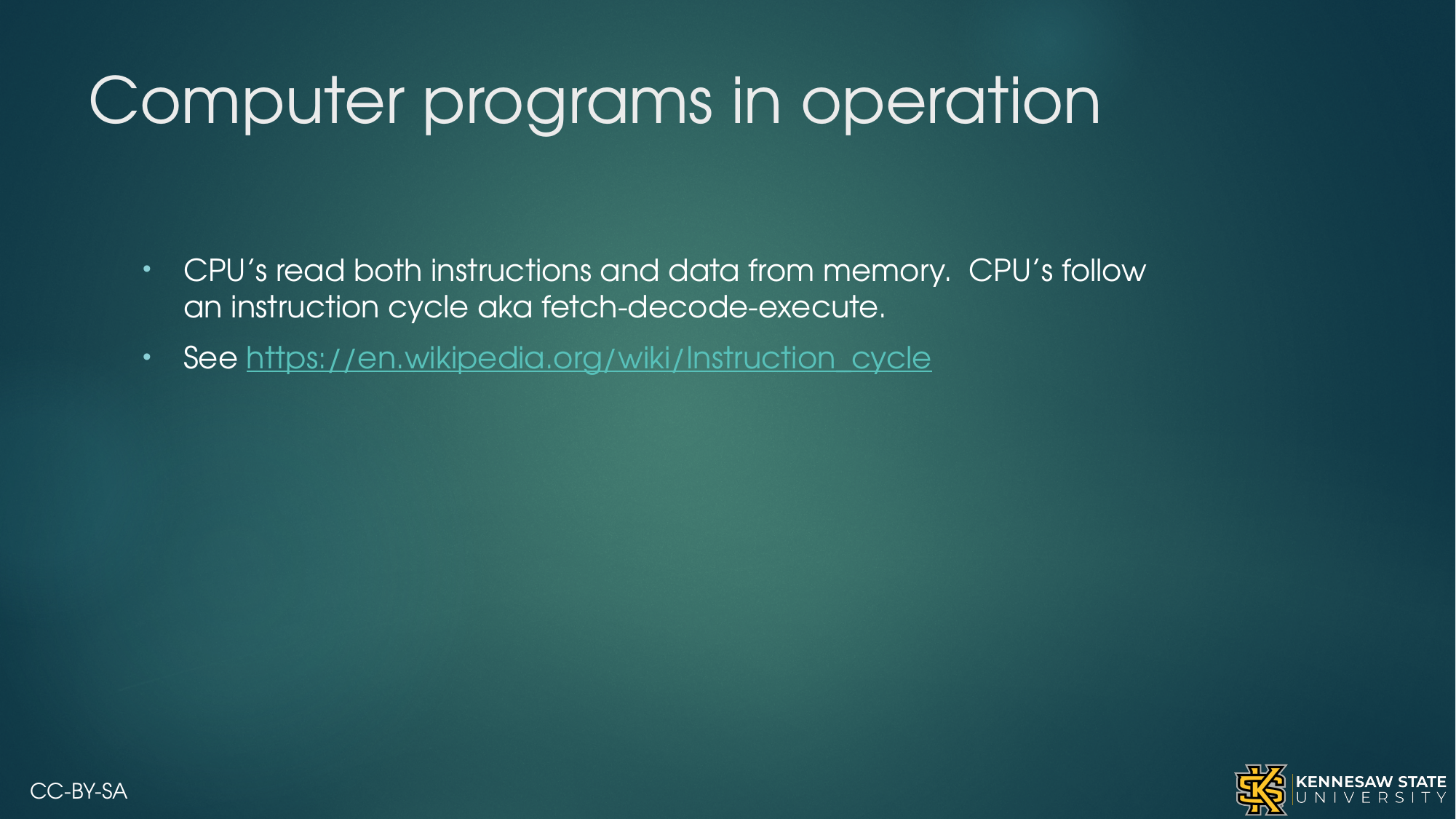

# Computer programs in operation
CPU’s read both instructions and data from memory.  CPU’s follow an instruction cycle aka fetch-decode-execute.
See https://en.wikipedia.org/wiki/Instruction_cycle